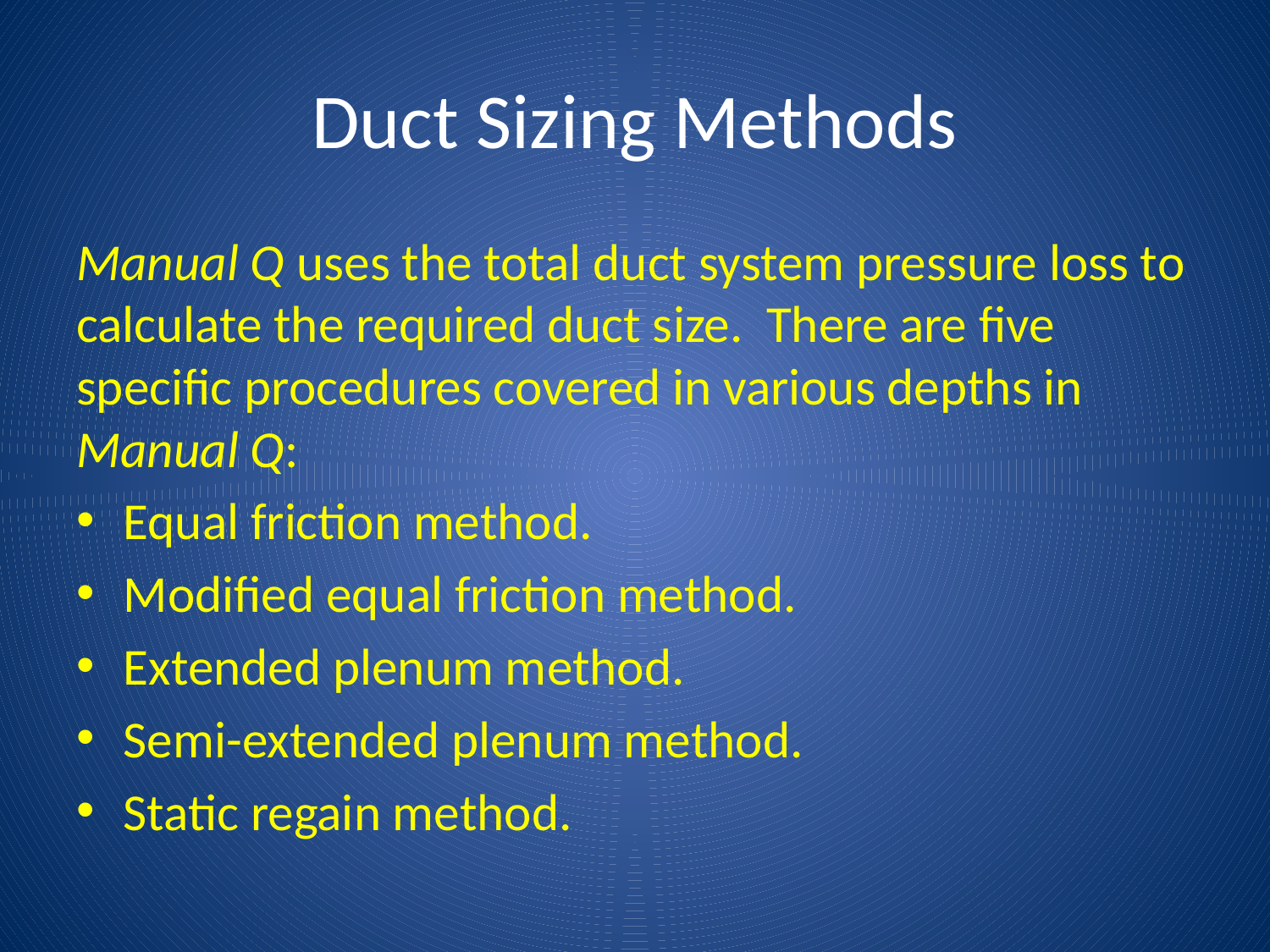

# Duct Sizing Methods
Manual Q uses the total duct system pressure loss to calculate the required duct size.  There are five specific procedures covered in various depths in Manual Q:
Equal friction method.
Modified equal friction method.
Extended plenum method.
Semi-extended plenum method.
Static regain method.